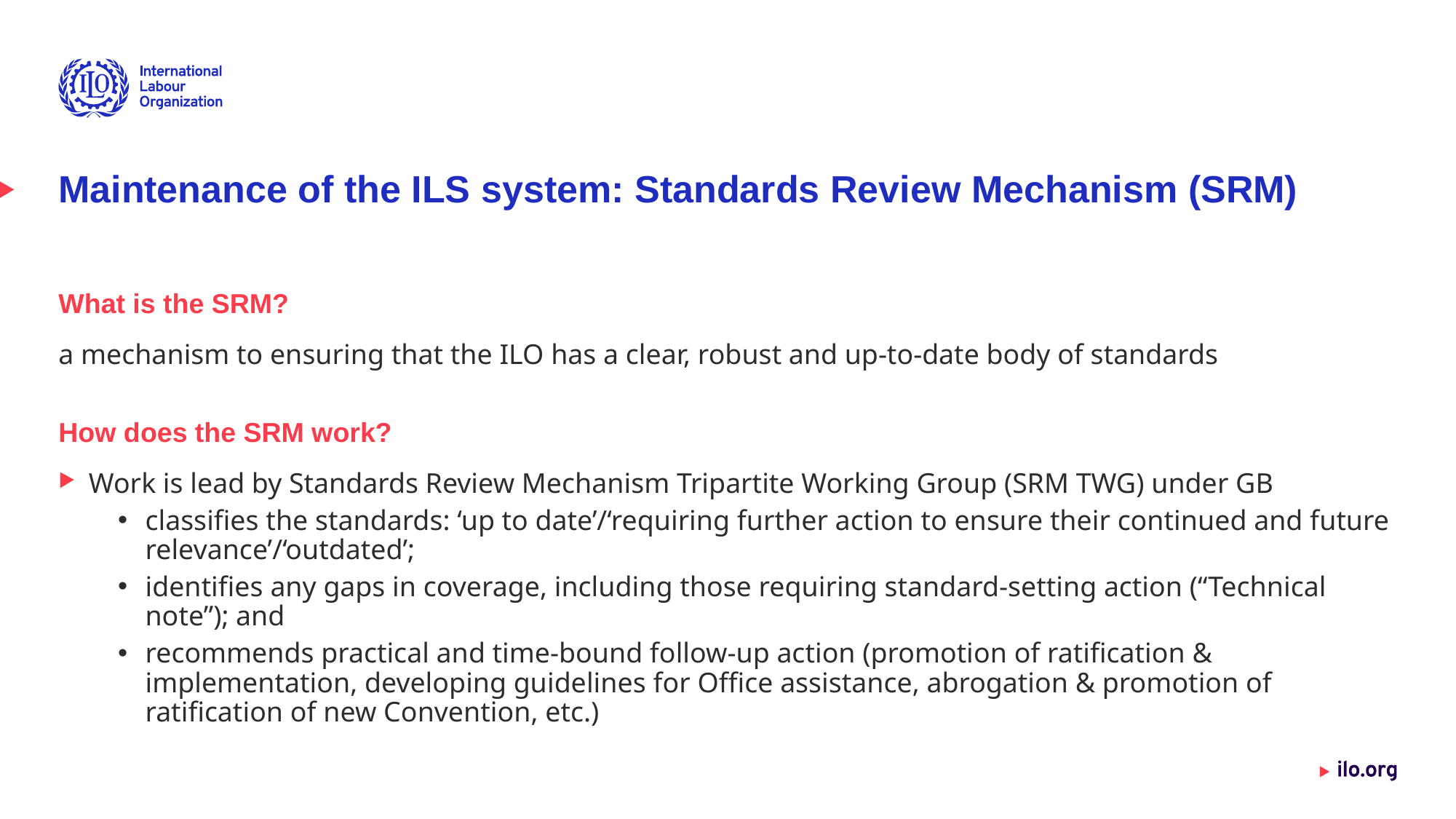

# Maintenance of the ILS system: Standards Review Mechanism (SRM)
What is the SRM?
a mechanism to ensuring that the ILO has a clear, robust and up-to-date body of standards
How does the SRM work?
Work is lead by Standards Review Mechanism Tripartite Working Group (SRM TWG) under GB
classifies the standards: ‘up to date’/‘requiring further action to ensure their continued and future relevance’/‘outdated’;
identifies any gaps in coverage, including those requiring standard-setting action (“Technical note”); and
recommends practical and time-bound follow-up action (promotion of ratification & implementation, developing guidelines for Office assistance, abrogation & promotion of ratification of new Convention, etc.)